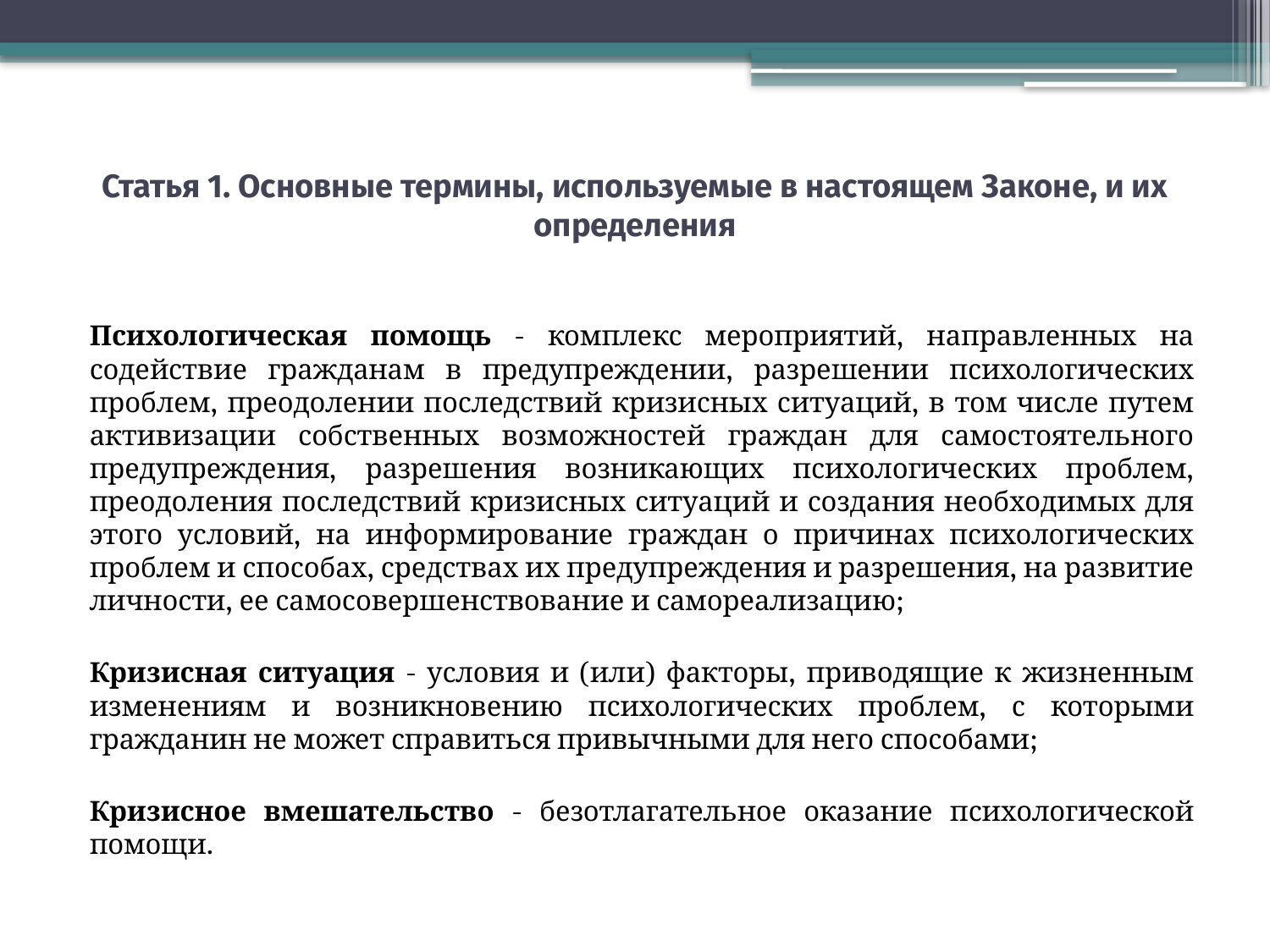

# Статья 1. Основные термины, используемые в настоящем Законе, и их определения
Психологическая помощь - комплекс мероприятий, направленных на содействие гражданам в предупреждении, разрешении психологических проблем, преодолении последствий кризисных ситуаций, в том числе путем активизации собственных возможностей граждан для самостоятельного предупреждения, разрешения возникающих психологических проблем, преодоления последствий кризисных ситуаций и создания необходимых для этого условий, на информирование граждан о причинах психологических проблем и способах, средствах их предупреждения и разрешения, на развитие личности, ее самосовершенствование и самореализацию;

Кризисная ситуация - условия и (или) факторы, приводящие к жизненным изменениям и возникновению психологических проблем, с которыми гражданин не может справиться привычными для него способами;

Кризисное вмешательство - безотлагательное оказание психологической помощи.